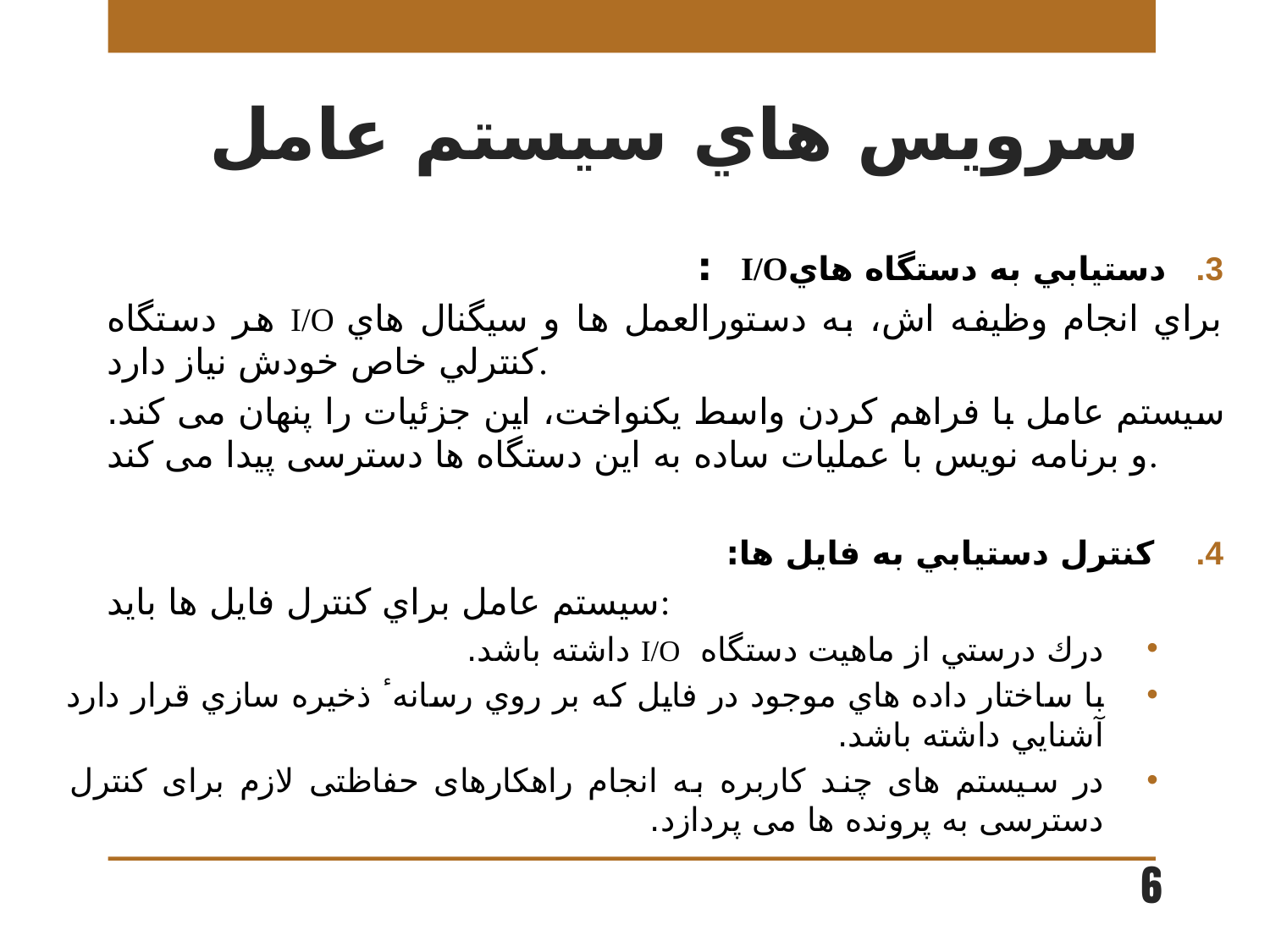

# سرويس هاي سيستم عامل
دستيابي به دستگاه هايI/O  :
هر دستگاه I/O براي انجام وظيفه اش، به دستورالعمل ها و سيگنال هاي كنترلي خاص خودش نياز دارد.
سیستم عامل با فراهم کردن واسط یکنواخت، این جزئیات را پنهان می کند. و برنامه نویس با عملیات ساده به این دستگاه ها دسترسی پیدا می کند.

 كنترل دستيابي به فايل ها:
سيستم عامل براي كنترل فايل ها بايد:
درك درستي از ماهيت دستگاه  I/O داشته باشد.
با ساختار داده هاي موجود در فايل كه بر روي رسانهٴ ذخيره سازي قرار دارد آشنايي داشته باشد.
در سیستم های چند کاربره به انجام راهکارهای حفاظتی لازم برای کنترل دسترسی به پرونده ها می پردازد.
6